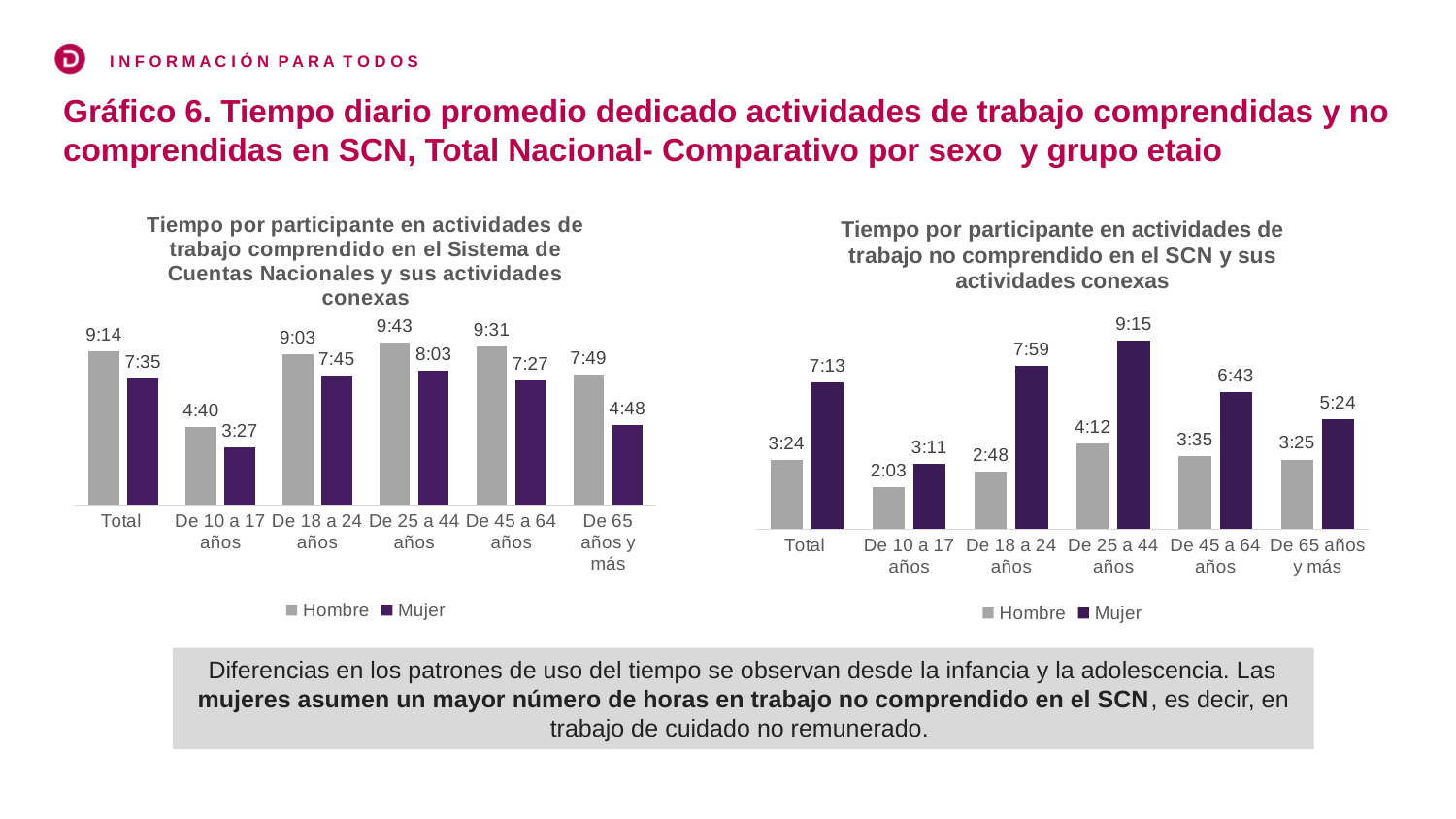

Gráfico 6. Tiempo diario promedio dedicado actividades de trabajo comprendidas y no comprendidas en SCN, Total Nacional- Comparativo por sexo  y grupo etaio

### Chart: Tiempo por participante en actividades de trabajo comprendido en el Sistema de Cuentas Nacionales y sus actividades conexas

| Category | Hombre | Mujer |
|---|---|---|
| Total  | 0.3847222222222222 | 0.3159722222222222 |
| De 10 a 17 años | 0.19444444444444445 | 0.14375000000000002 |
| De 18 a 24 años | 0.3770833333333334 | 0.3229166666666667 |
| De 25 a 44 años | 0.4048611111111111 | 0.3354166666666667 |
| De 45 a 64 años | 0.3965277777777778 | 0.3104166666666667 |
| De 65 años y más | 0.32569444444444445 | 0.19999999999999998 |

### Chart: Tiempo por participante en actividades de trabajo no comprendido en el SCN y sus actividades conexas

| Category | Hombre | Mujer |
|---|---|---|
| Total  | 0.14166666666666666 | 0.30069444444444443 |
| De 10 a 17 años | 0.08541666666666665 | 0.1326388888888889 |
| De 18 a 24 años | 0.11666666666666665 | 0.3326388888888889 |
| De 25 a 44 años | 0.17500000000000002 | 0.3854166666666667 |
| De 45 a 64 años | 0.14930555555555555 | 0.2798611111111111 |
| De 65 años y más | 0.1423611111111111 | 0.225 |
Diferencias en los patrones de uso del tiempo se observan desde la infancia y la adolescencia. Las mujeres asumen un mayor número de horas en trabajo no comprendido en el SCN, es decir, en trabajo de cuidado no remunerado.